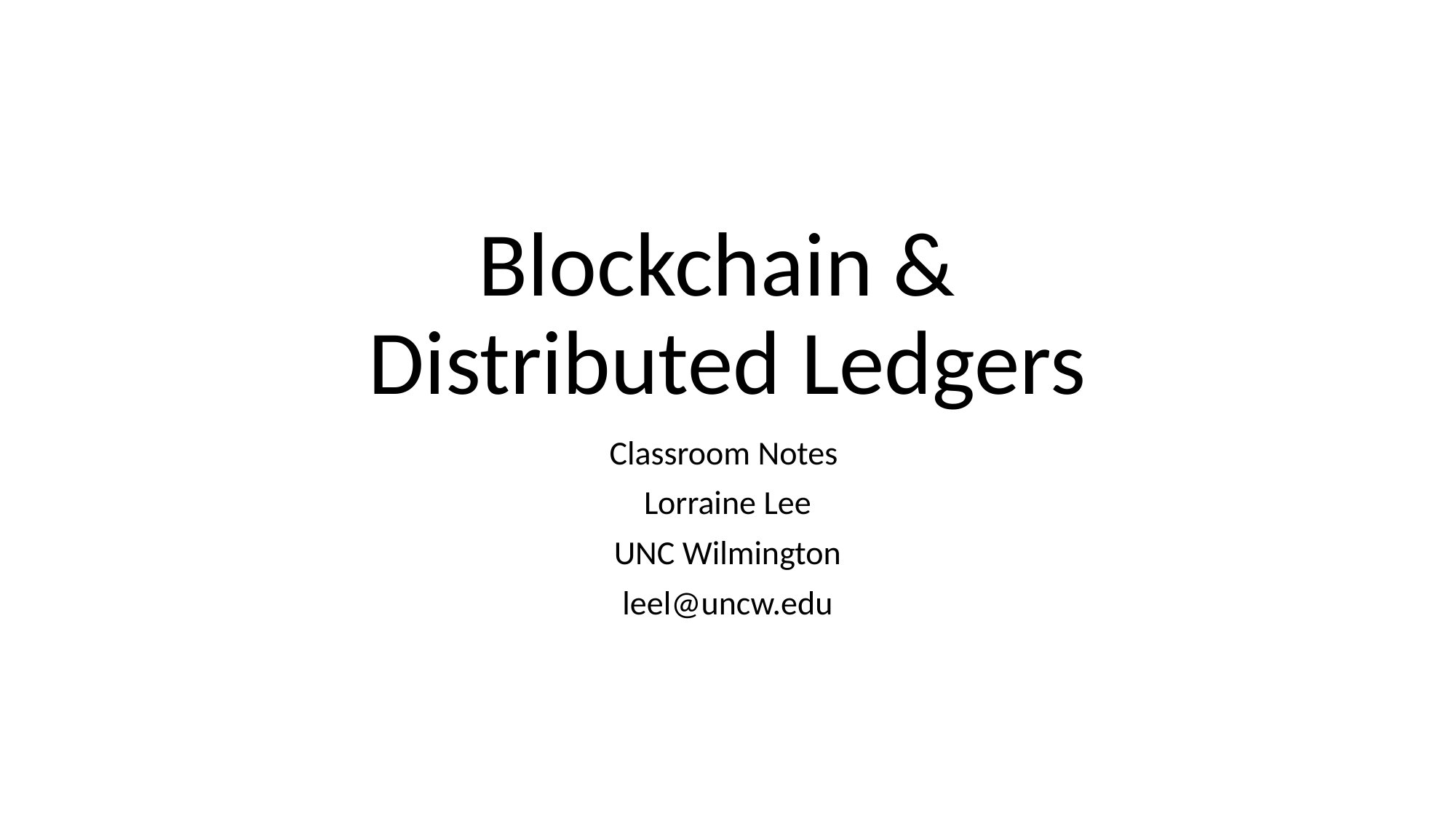

# Blockchain & Distributed Ledgers
Classroom Notes
Lorraine Lee
UNC Wilmington
leel@uncw.edu